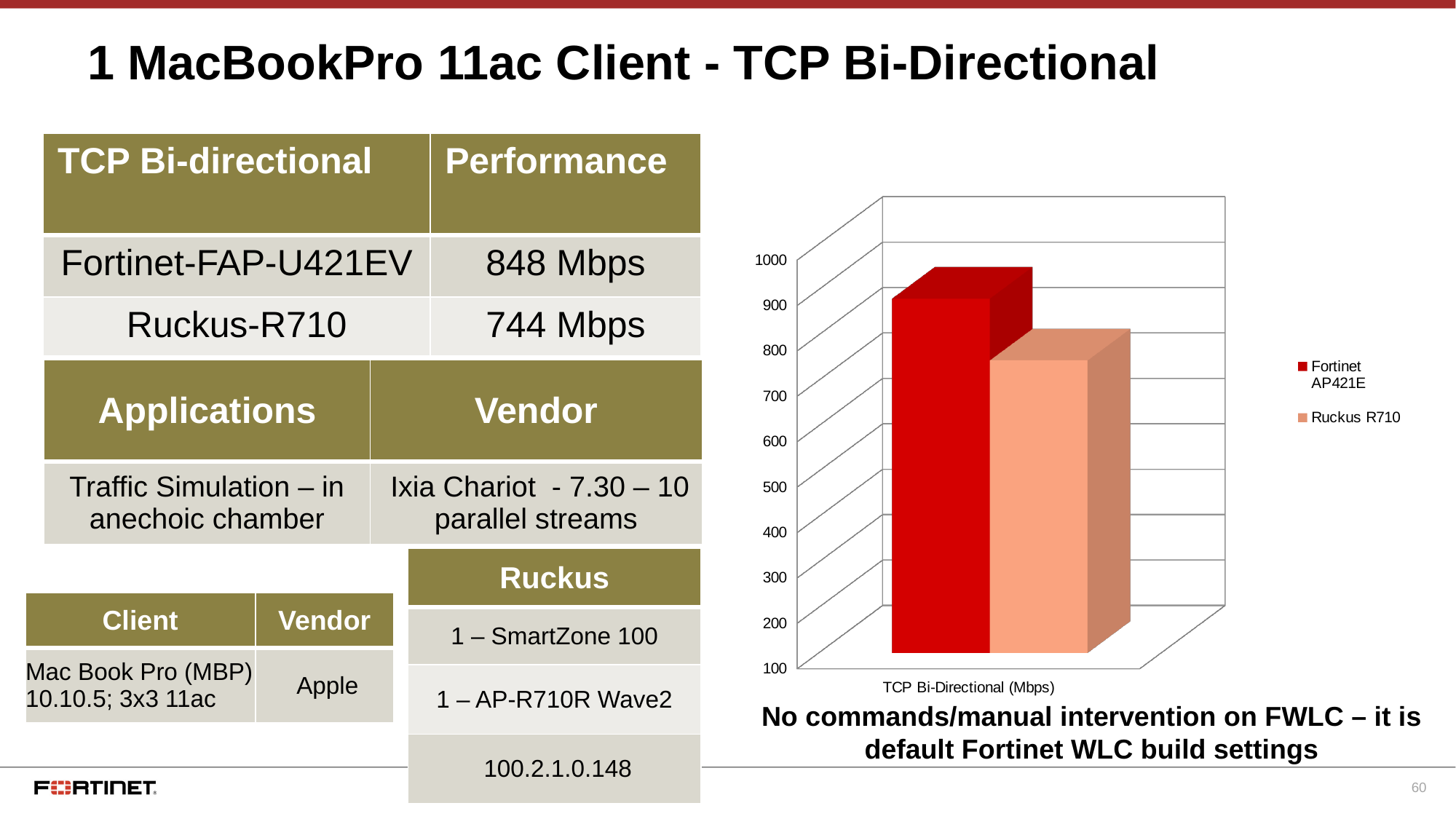

# 1 MacBookPro 11ac Client - TCP Bi-Directional
| TCP Bi-directional | Performance |
| --- | --- |
| Fortinet-FAP-U421EV | 848 Mbps |
| Ruckus-R710 | 744 Mbps |

[unsupported chart]

| Applications | Vendor |
| --- | --- |
| Traffic Simulation – in anechoic chamber | Ixia Chariot - 7.30 – 10 parallel streams |
| Ruckus |
| --- |
| 1 – SmartZone 100 |
| 1 – AP-R710R Wave2 |
| 100.2.1.0.148 |
| Client | Vendor |
| --- | --- |
| Mac Book Pro (MBP) 10.10.5; 3x3 11ac | Apple |
No commands/manual intervention on FWLC – it is default Fortinet WLC build settings